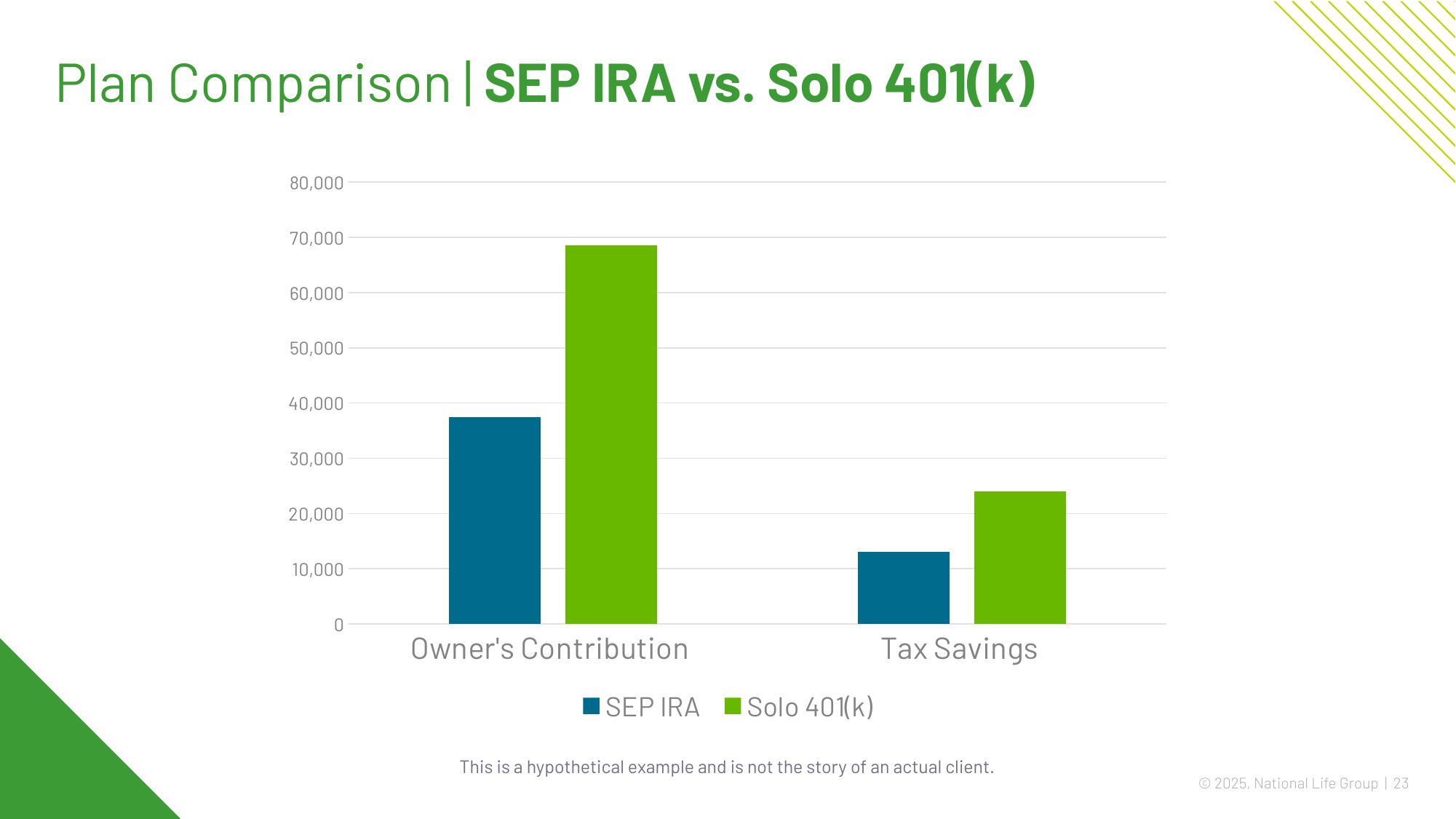

# Plan Comparison | SEP IRA vs. Solo 401(k)

### Chart

| Category | SEP IRA  | Solo 401(k) |
|---|---|---|
| Owner's Contribution  | 37500.0 | 68500.0 |
| Tax Savings  | 13125.0 | 23975.0 |
This is a hypothetical example and is not the story of an actual client.
© 2025, National Life Group  |  23